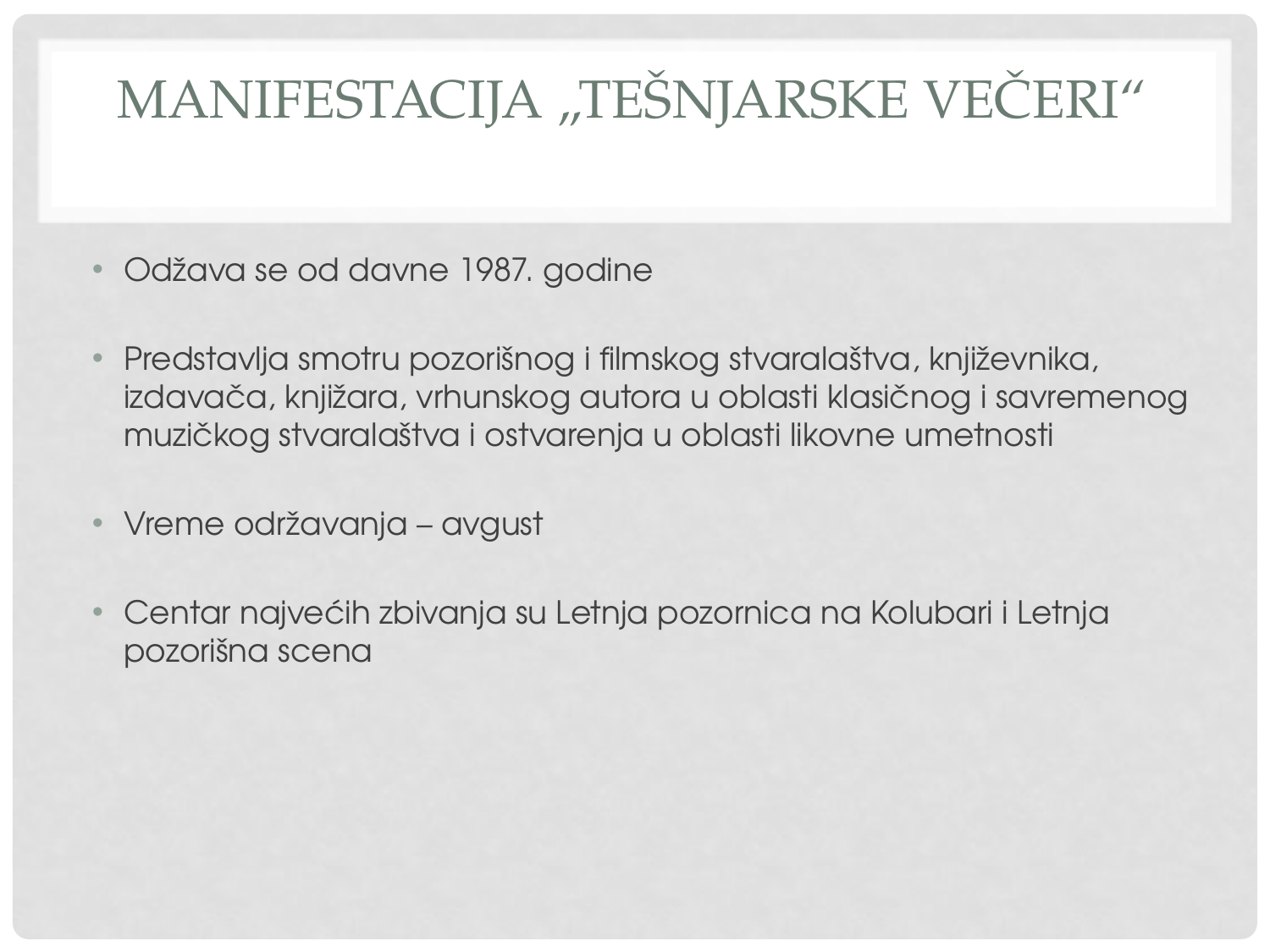

# Manifestacija „tešnjarske večeri“
Odžava se od davne 1987. godine

Predstavlja smotru pozorišnog i filmskog stvaralaštva, književnika, izdavača, knjižara, vrhunskog autora u oblasti klasičnog i savremenog muzičkog stvaralaštva i ostvarenja u oblasti likovne umetnosti

Vreme održavanja – avgust

Centar najvećih zbivanja su Letnja pozornica na Kolubari i Letnja pozorišna scena